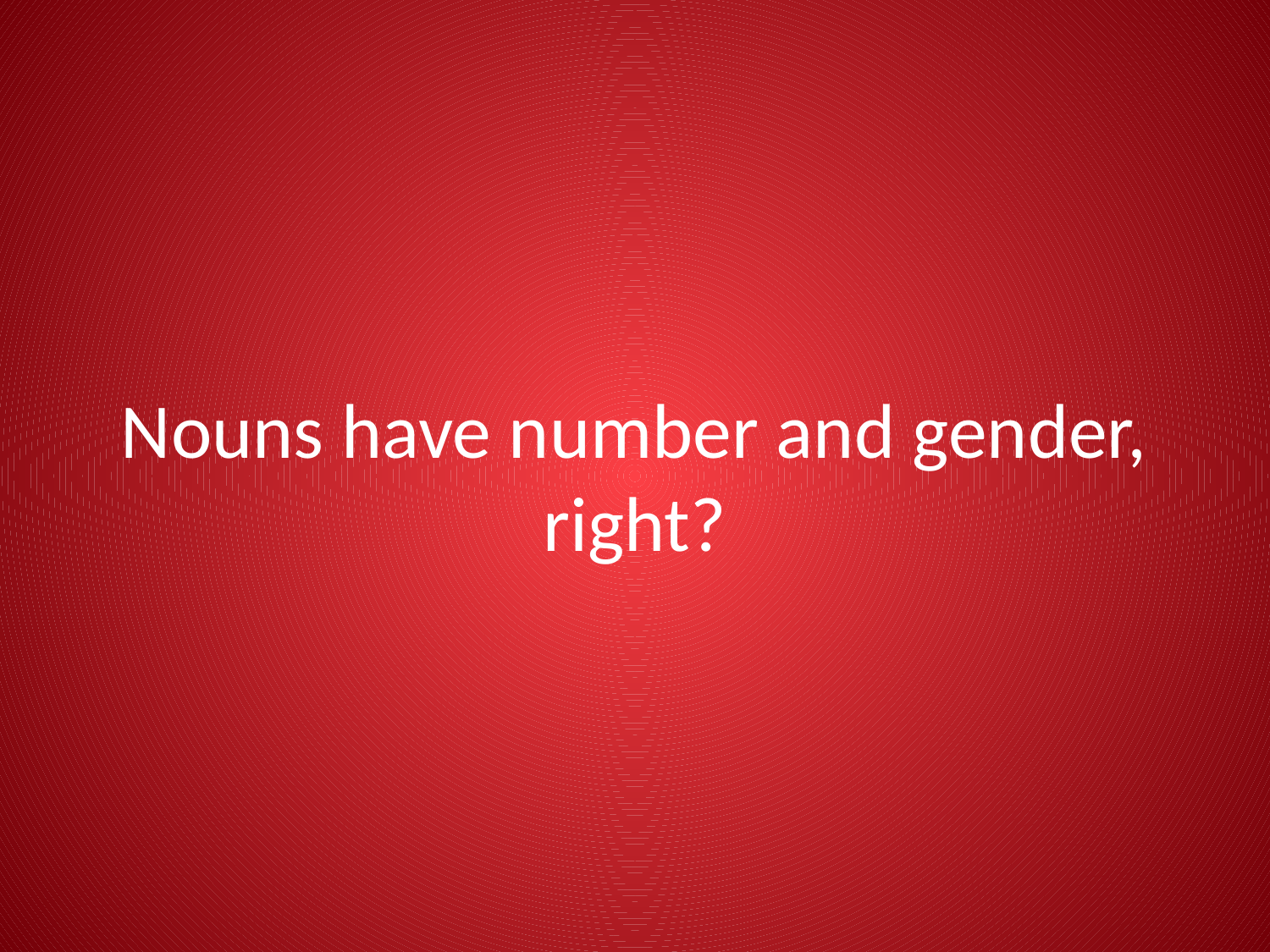

# Nouns have number and gender, right?